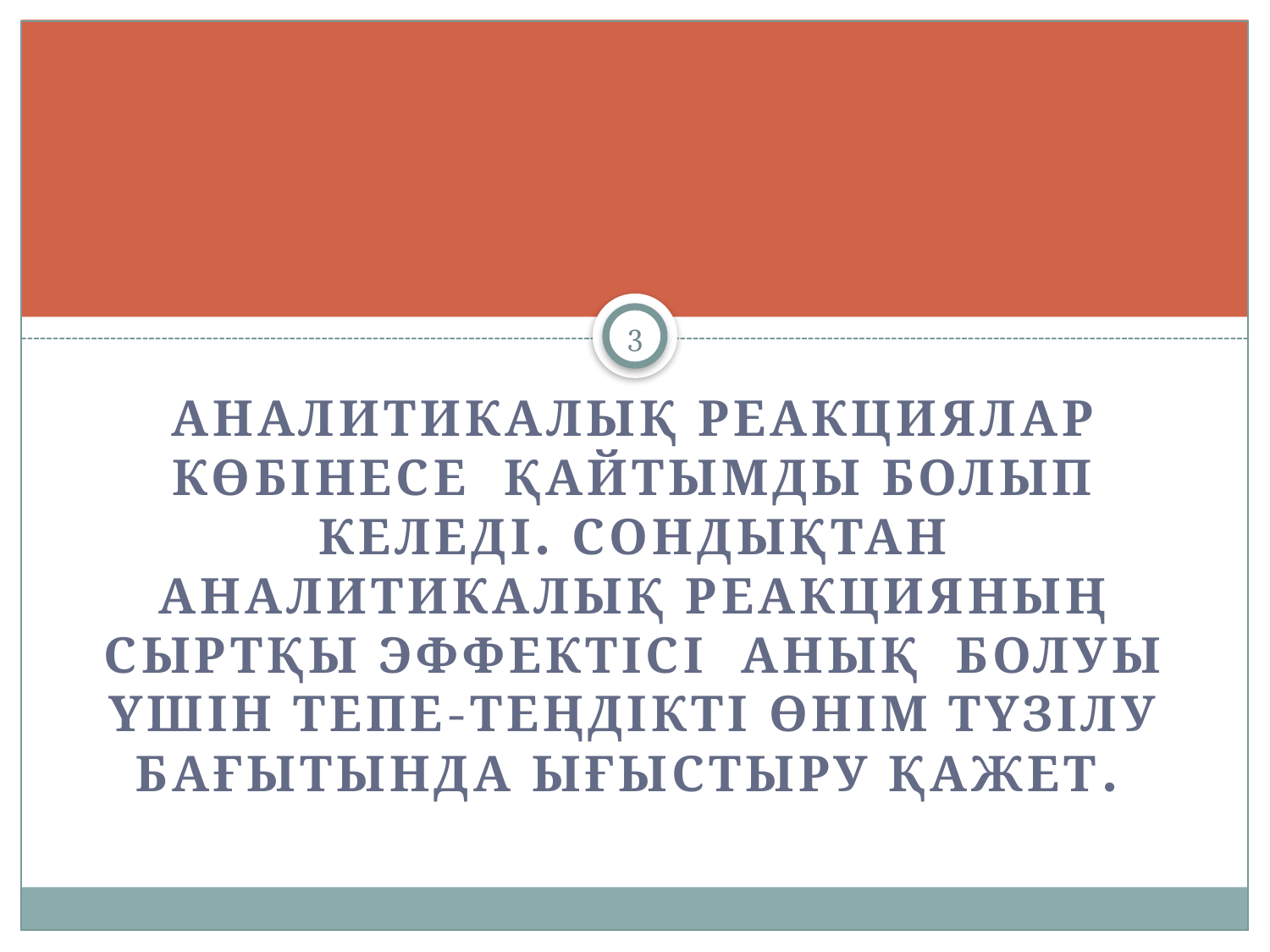

3
Аналитикалық реакциялар көбінесе  қайтымды болып келеді. Сондықтан аналитикалық реакцияның сыртқы эффектісі  анық  болуы үшін тепе-теңдікті өнім түзілу бағытында ығыстыру қажет.